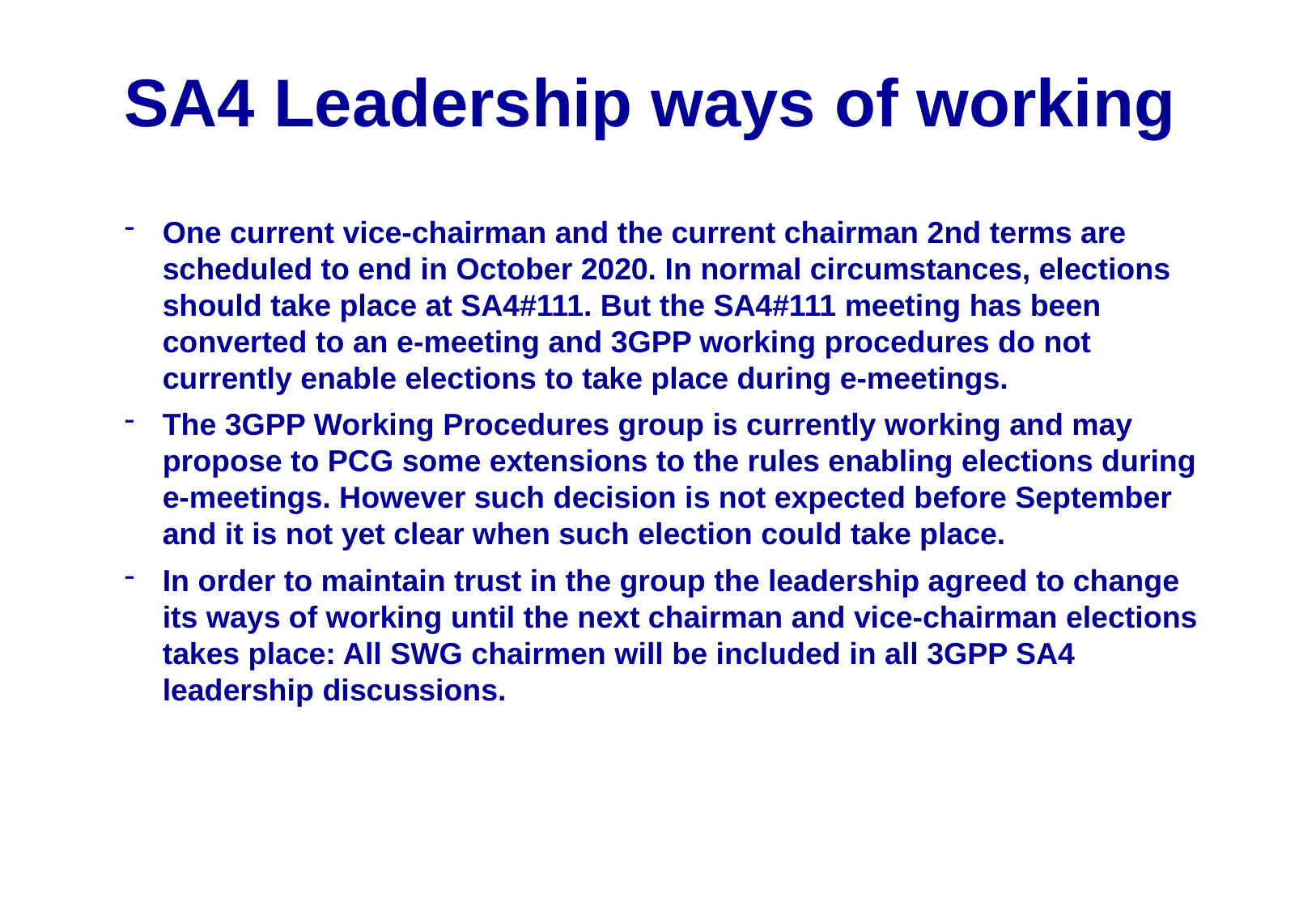

# SA4 Leadership ways of working

One current vice-chairman and the current chairman 2nd terms are scheduled to end in October 2020. In normal circumstances, elections should take place at SA4#111. But the SA4#111 meeting has been converted to an e-meeting and 3GPP working procedures do not currently enable elections to take place during e-meetings.
The 3GPP Working Procedures group is currently working and may propose to PCG some extensions to the rules enabling elections during e-meetings. However such decision is not expected before September and it is not yet clear when such election could take place.
In order to maintain trust in the group the leadership agreed to change its ways of working until the next chairman and vice-chairman elections takes place: All SWG chairmen will be included in all 3GPP SA4 leadership discussions.